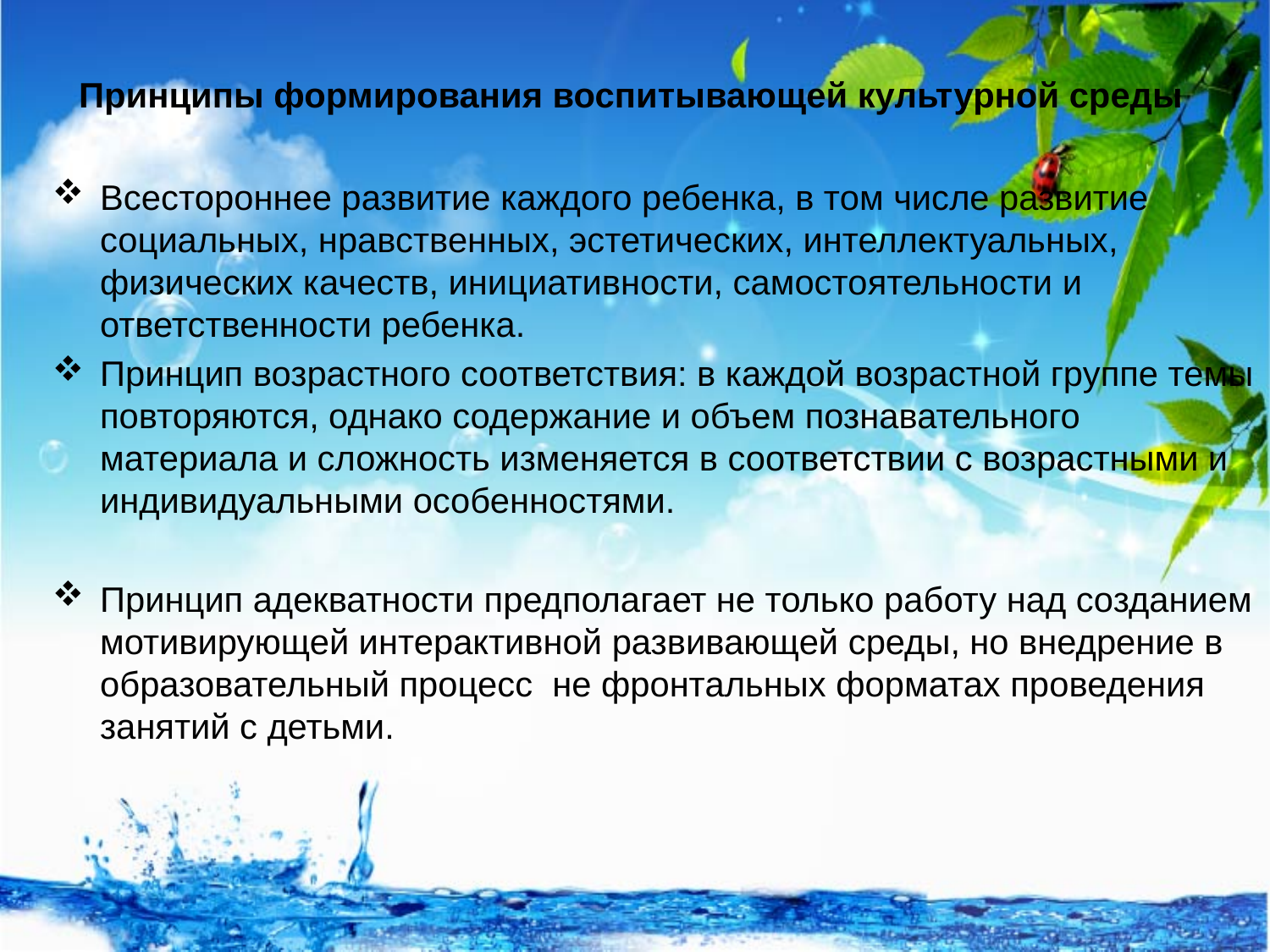

# Принципы формирования воспитывающей культурной среды
Всестороннее развитие каждого ребенка, в том числе развитие социальных, нравственных, эстетических, интеллектуальных, физических качеств, инициативности, самостоятельности и ответственности ребенка.
Принцип возрастного соответствия: в каждой возрастной группе темы повторяются, однако содержание и объем познавательного материала и сложность изменяется в соответствии с возрастными и индивидуальными особенностями.

Принцип адекватности предполагает не только работу над созданием мотивирующей интерактивной развивающей среды, но внедрение в образовательный процесс  не фронтальных форматах проведения занятий с детьми.